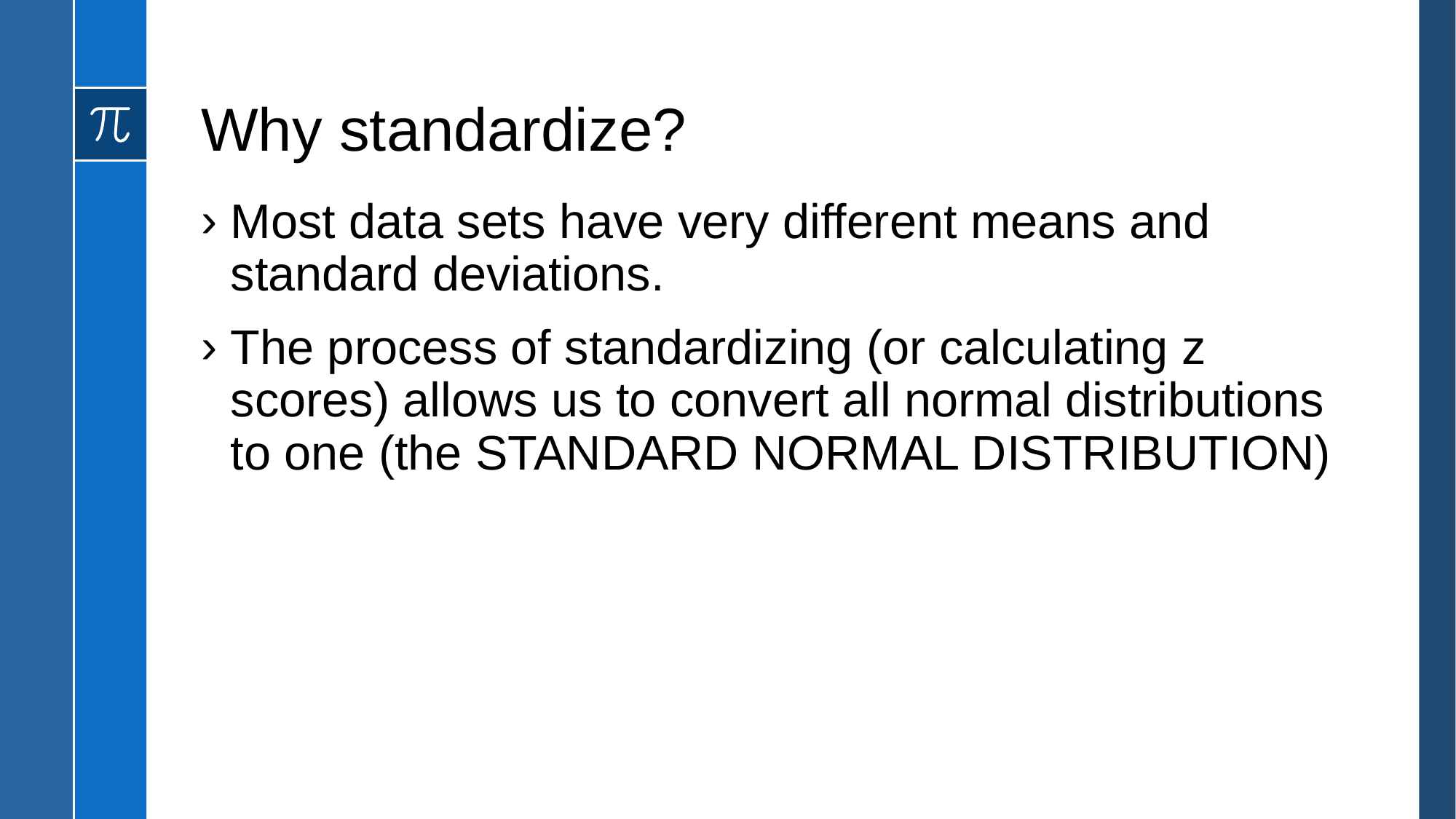

# Why standardize?
Most data sets have very different means and standard deviations.
The process of standardizing (or calculating z scores) allows us to convert all normal distributions to one (the STANDARD NORMAL DISTRIBUTION)